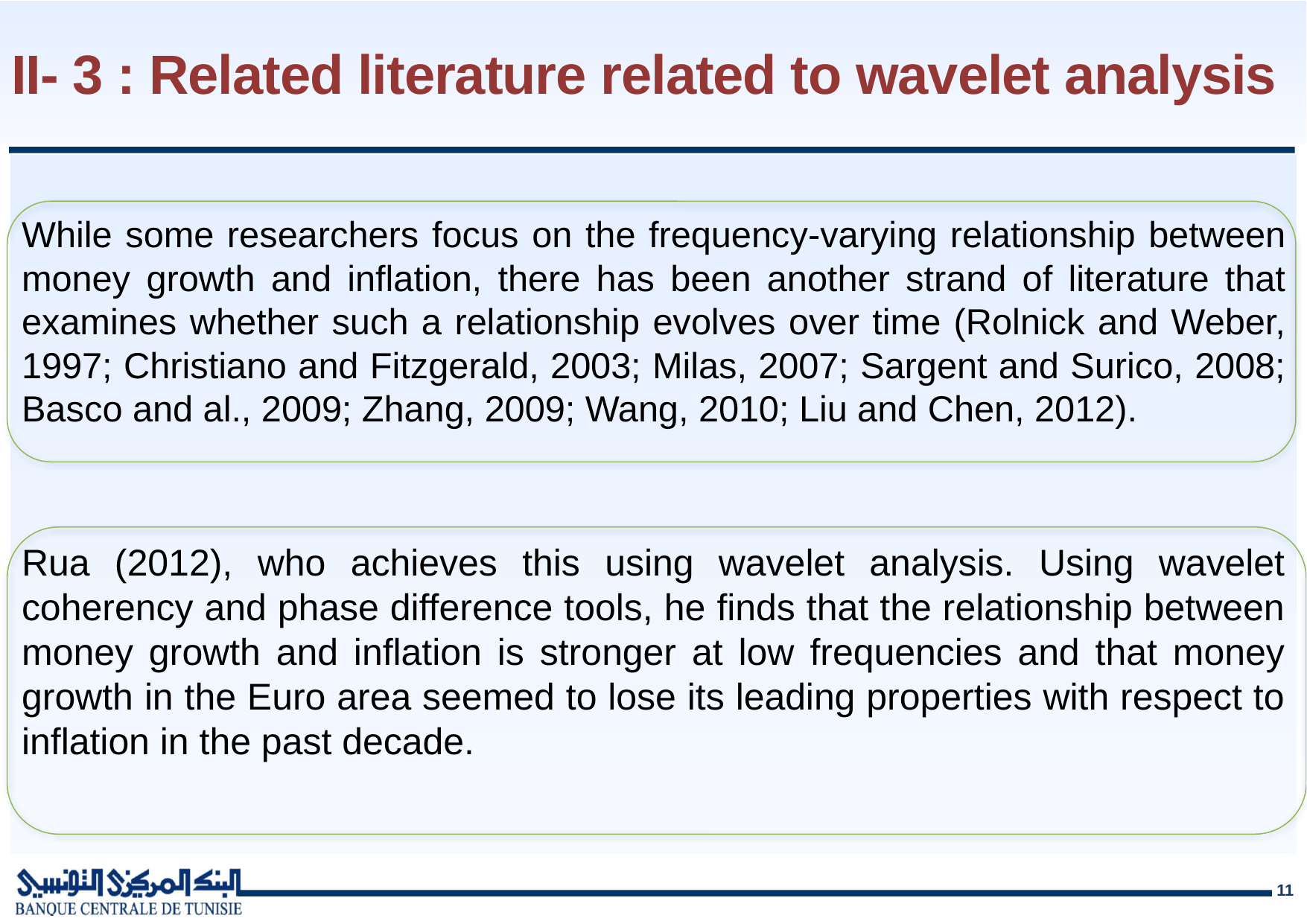

# II- 3 : Related literature related to wavelet analysis

While some researchers focus on the frequency-varying relationship between money growth and inflation, there has been another strand of literature that examines whether such a relationship evolves over time (Rolnick and Weber, 1997; Christiano and Fitzgerald, 2003; Milas, 2007; Sargent and Surico, 2008; Basco and al., 2009; Zhang, 2009; Wang, 2010; Liu and Chen, 2012).

Rua (2012), who achieves this using wavelet analysis. Using wavelet coherency and phase difference tools, he finds that the relationship between money growth and inflation is stronger at low frequencies and that money growth in the Euro area seemed to lose its leading properties with respect to inflation in the past decade.

11